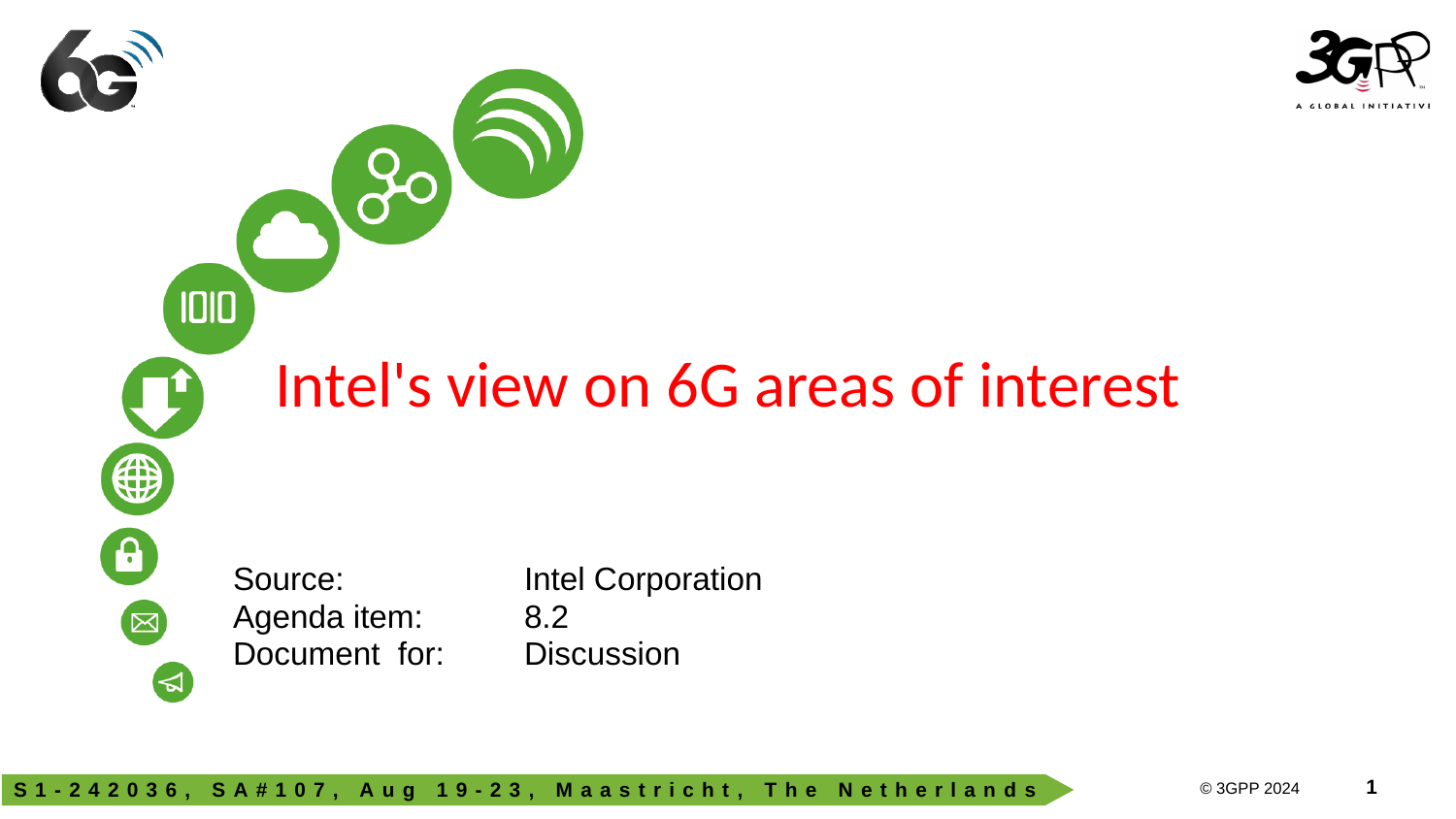

# Intel's view on 6G areas of interest
Source: 		Intel Corporation
Agenda item: 	8.2
Document  for:	Discussion